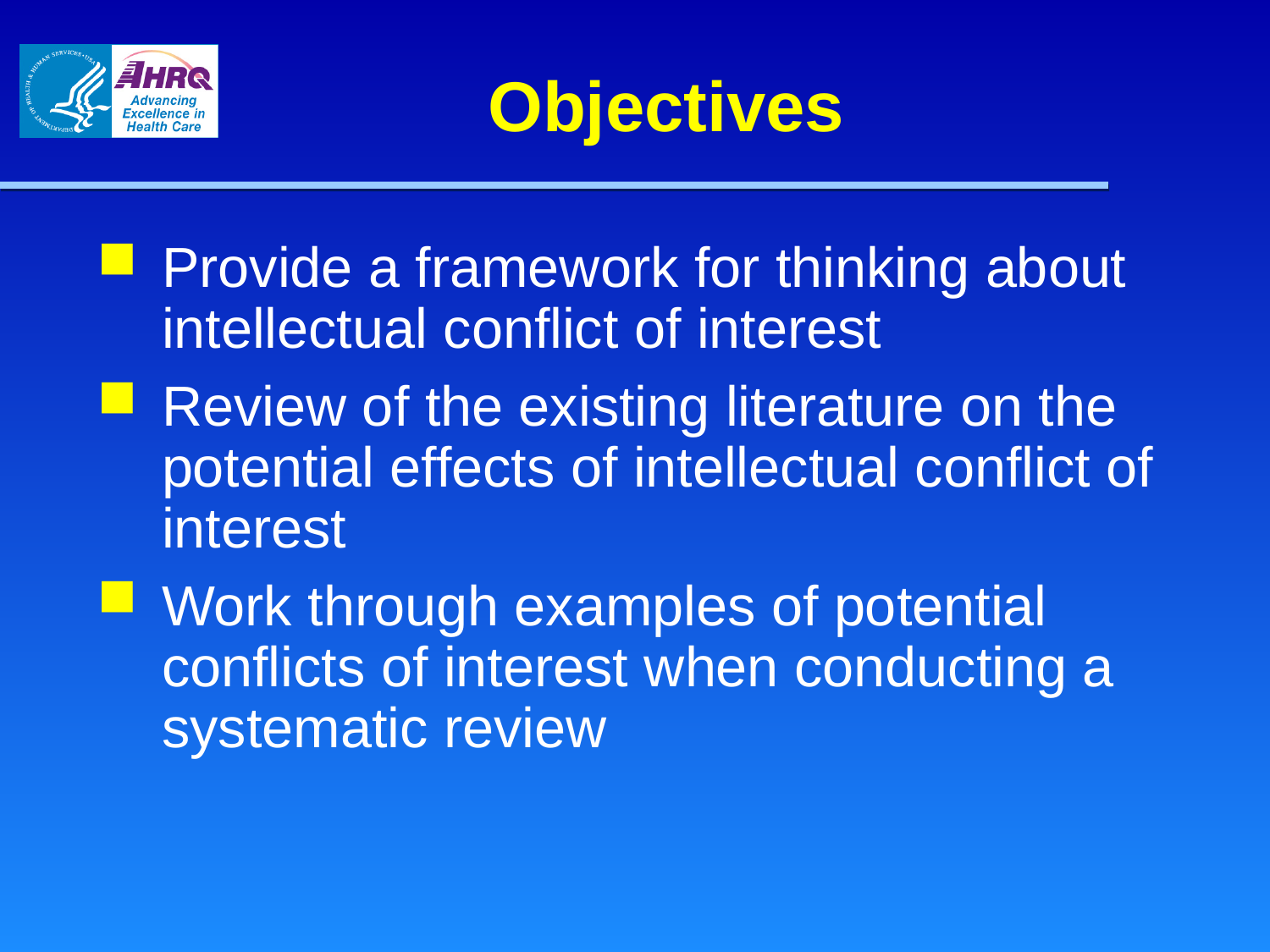

# Objectives
Provide a framework for thinking about intellectual conflict of interest
Review of the existing literature on the potential effects of intellectual conflict of interest
Work through examples of potential conflicts of interest when conducting a systematic review